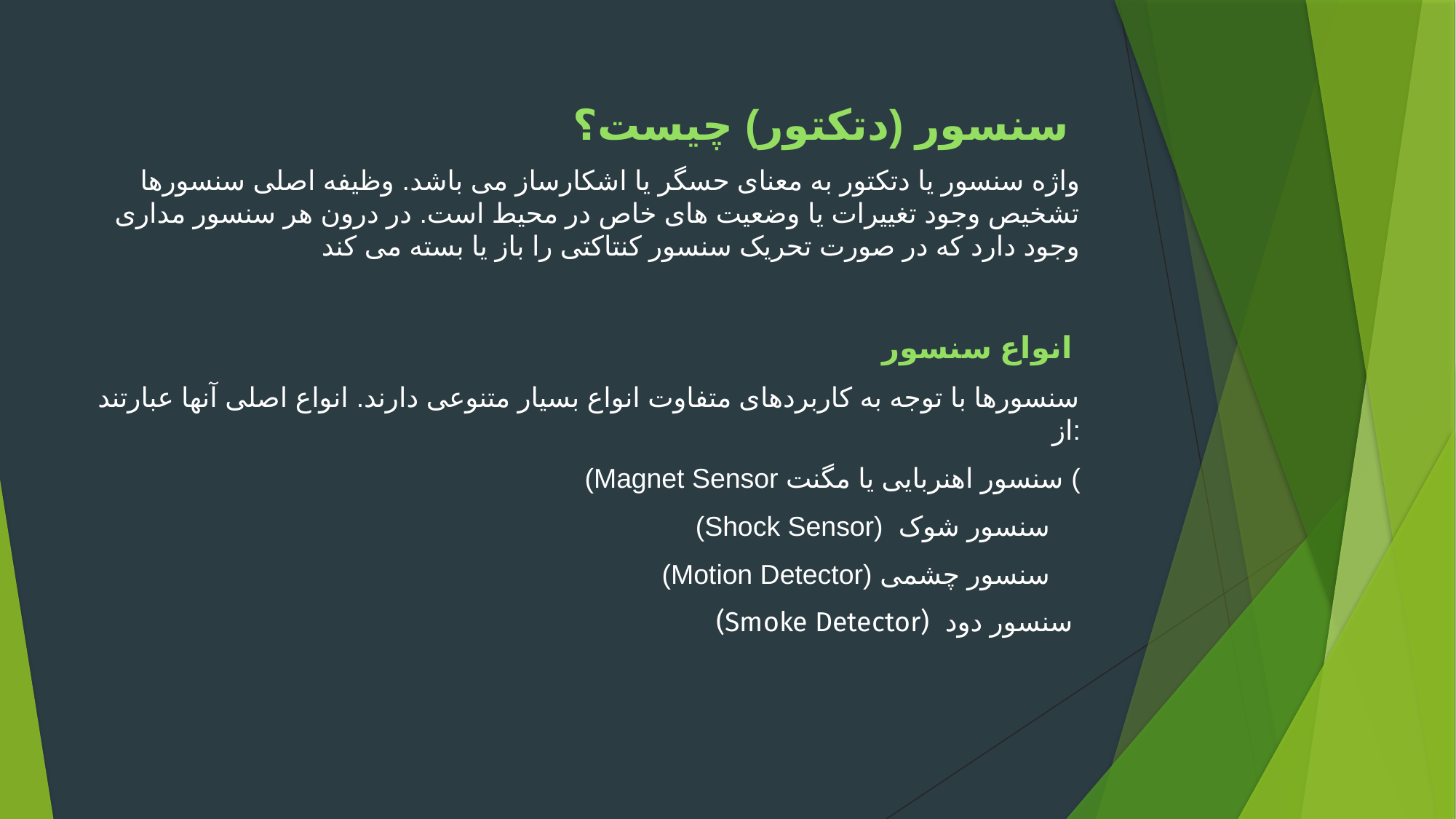

سنسور (دتکتور) چیست؟
واژه سنسور یا دتکتور به معنای حسگر یا اشکارساز می باشد. وظیفه اصلی سنسورها تشخیص وجود تغییرات یا وضعیت های خاص در محیط است. در درون هر سنسور مداری وجود دارد که در صورت تحریک سنسور کنتاکتی را باز یا بسته می کند

انواع سنسور
سنسورها با توجه به کاربردهای متفاوت انواع بسیار متنوعی دارند. انواع اصلی آنها عبارتند از:
 (Magnet Sensor سنسور اهنربایی یا مگنت (
 (Shock Sensor)  سنسور شوک
 (Motion Detector) سنسور چشمی
 (Smoke Detector)  سنسور دود